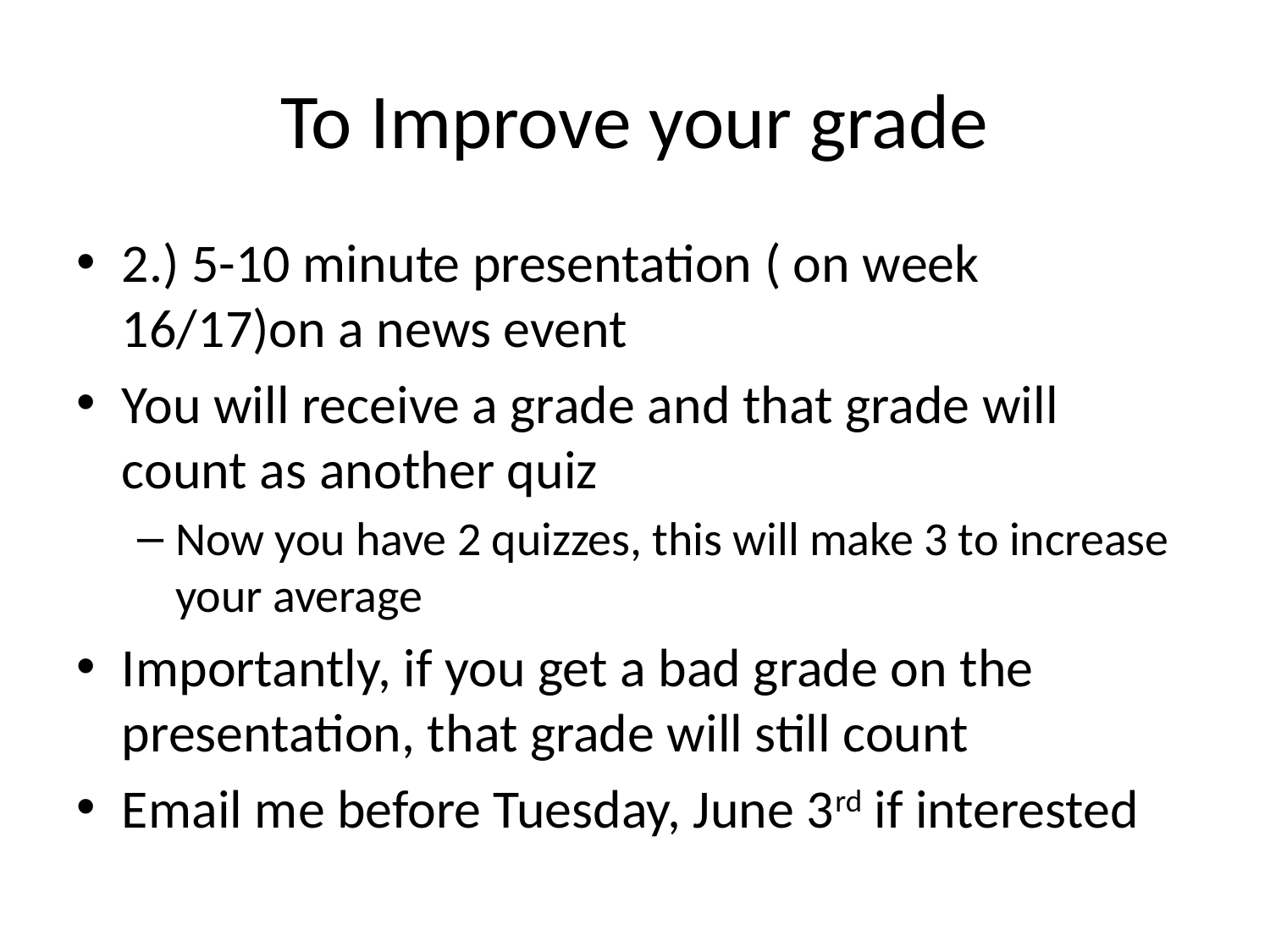

# To Improve your grade
2.) 5-10 minute presentation ( on week 16/17)on a news event
You will receive a grade and that grade will count as another quiz
Now you have 2 quizzes, this will make 3 to increase your average
Importantly, if you get a bad grade on the presentation, that grade will still count
Email me before Tuesday, June 3rd if interested